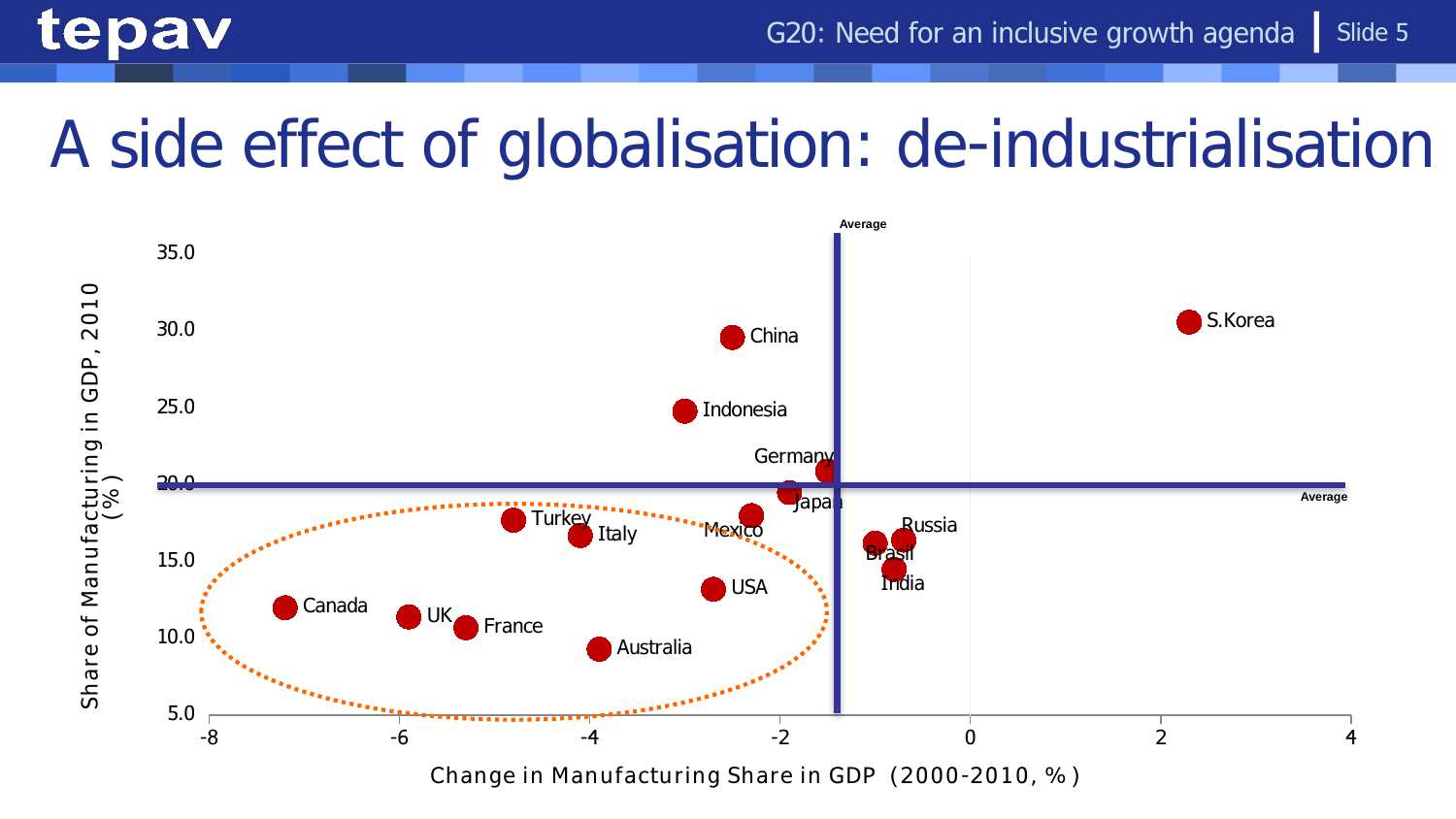

G20: Need for an inclusive growth agenda
Slide 5
# A side effect of globalisation: de-industrialisation
Average

### Chart

| Category |  |
|---|---|
Average